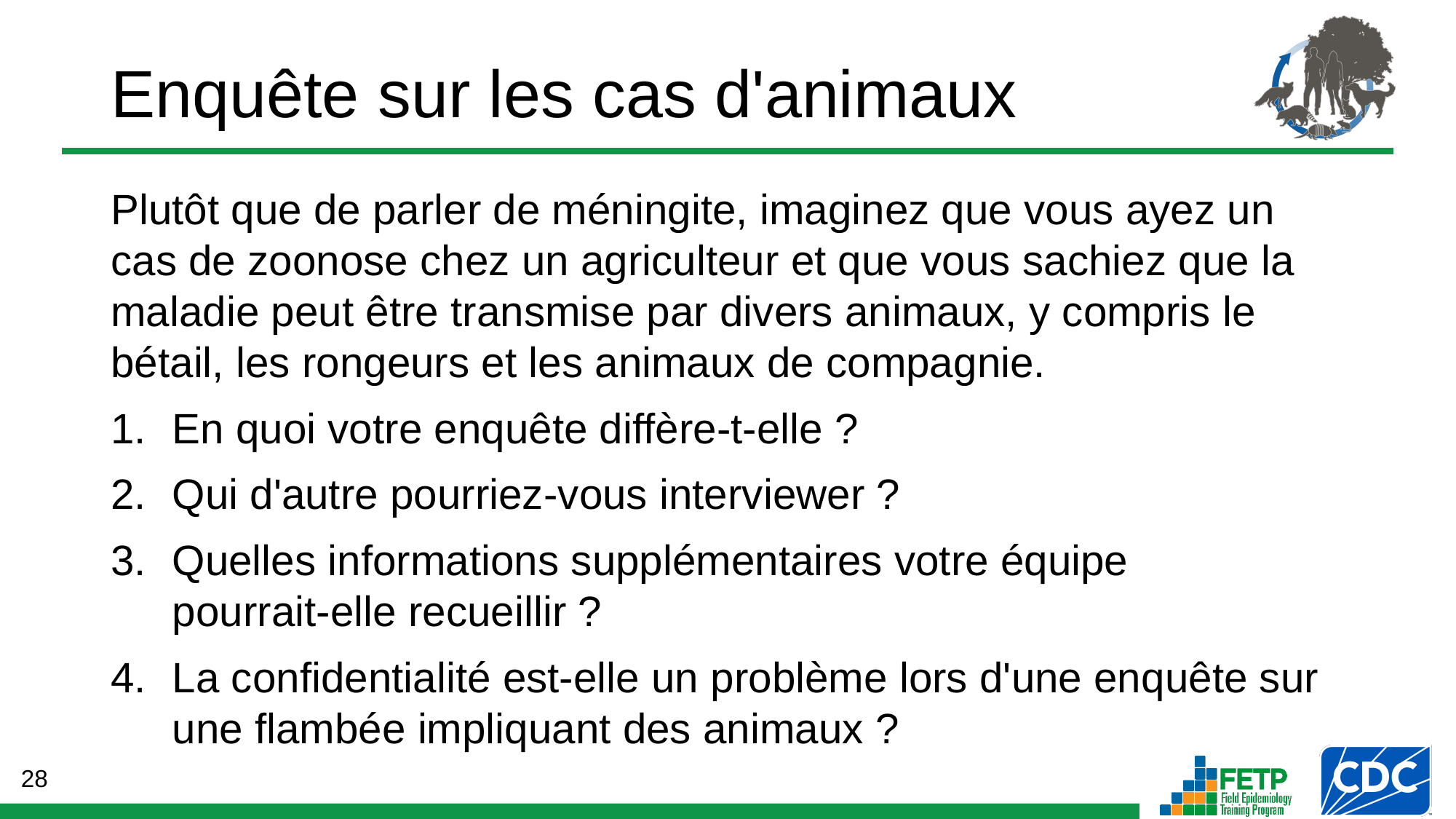

# Enquête sur les cas d'animaux
Plutôt que de parler de méningite, imaginez que vous ayez un cas de zoonose chez un agriculteur et que vous sachiez que la maladie peut être transmise par divers animaux, y compris le bétail, les rongeurs et les animaux de compagnie.
En quoi votre enquête diffère-t-elle ?
Qui d'autre pourriez-vous interviewer ?
Quelles informations supplémentaires votre équipe
pourrait-elle recueillir ?
La confidentialité est-elle un problème lors d'une enquête sur une flambée impliquant des animaux ?